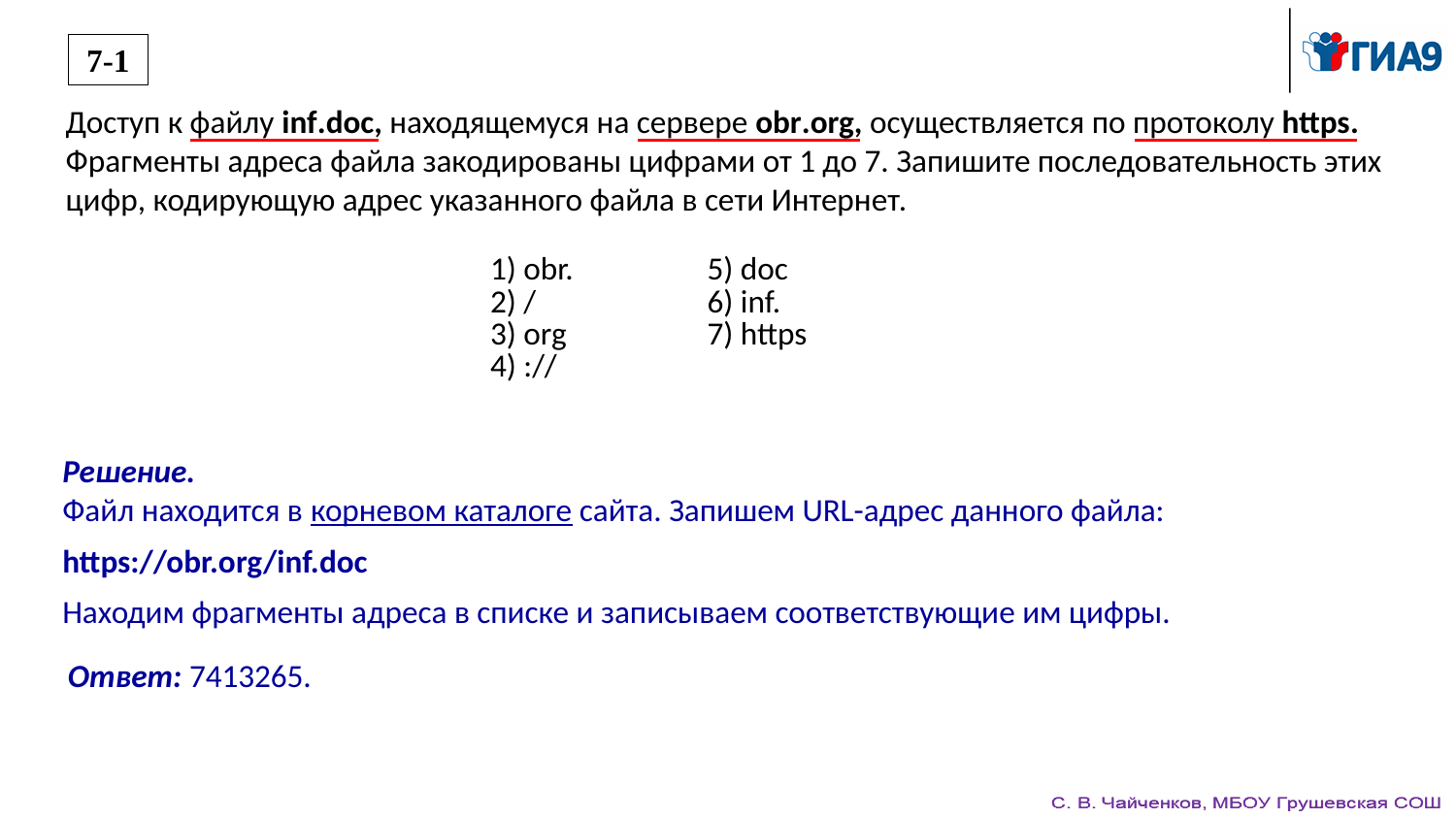

7-1
Доступ к файлу inf.doc, находящемуся на сервере obr.org, осуществляется по протоколу https. Фрагменты адреса файла закодированы цифрами от 1 до 7. Запишите последовательность этих цифр, кодирующую адрес указанного файла в сети Интернет.
| 1) obr. 2) / 3) org 4) :// | 5) doc 6) inf. 7) https |
| --- | --- |
Решение.
Файл находится в корневом каталоге сайта. Запишем URL-адрес данного файла:
https://obr.org/inf.doc
Находим фрагменты адреса в списке и записываем соответствующие им цифры.
Ответ: 7413265.